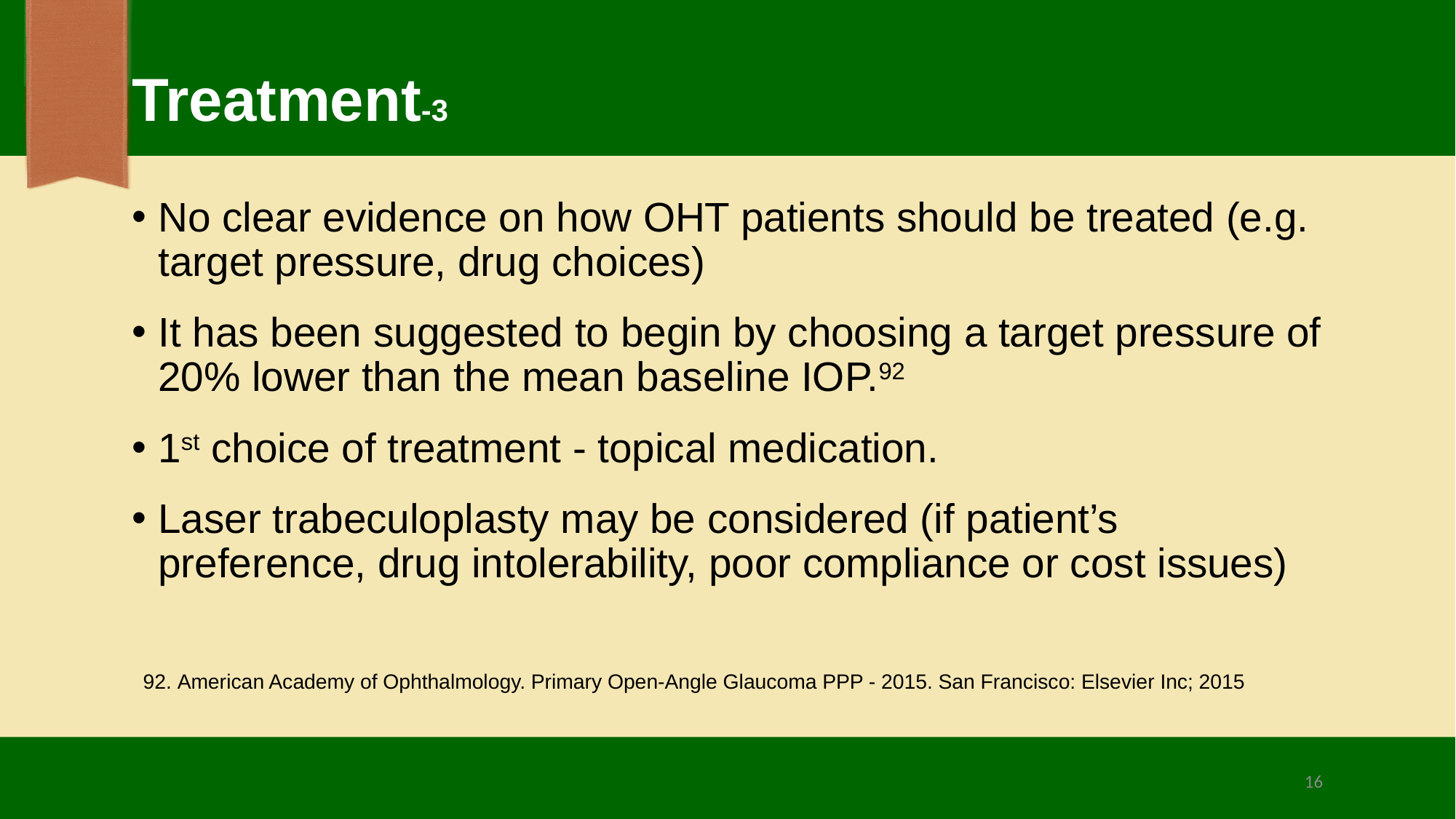

# Treatment-3
No clear evidence on how OHT patients should be treated (e.g. target pressure, drug choices)
It has been suggested to begin by choosing a target pressure of 20% lower than the mean baseline IOP.92
1st choice of treatment - topical medication.
Laser trabeculoplasty may be considered (if patient’s preference, drug intolerability, poor compliance or cost issues)

  92. American Academy of Ophthalmology. Primary Open-Angle Glaucoma PPP - 2015. San Francisco: Elsevier Inc; 2015
16